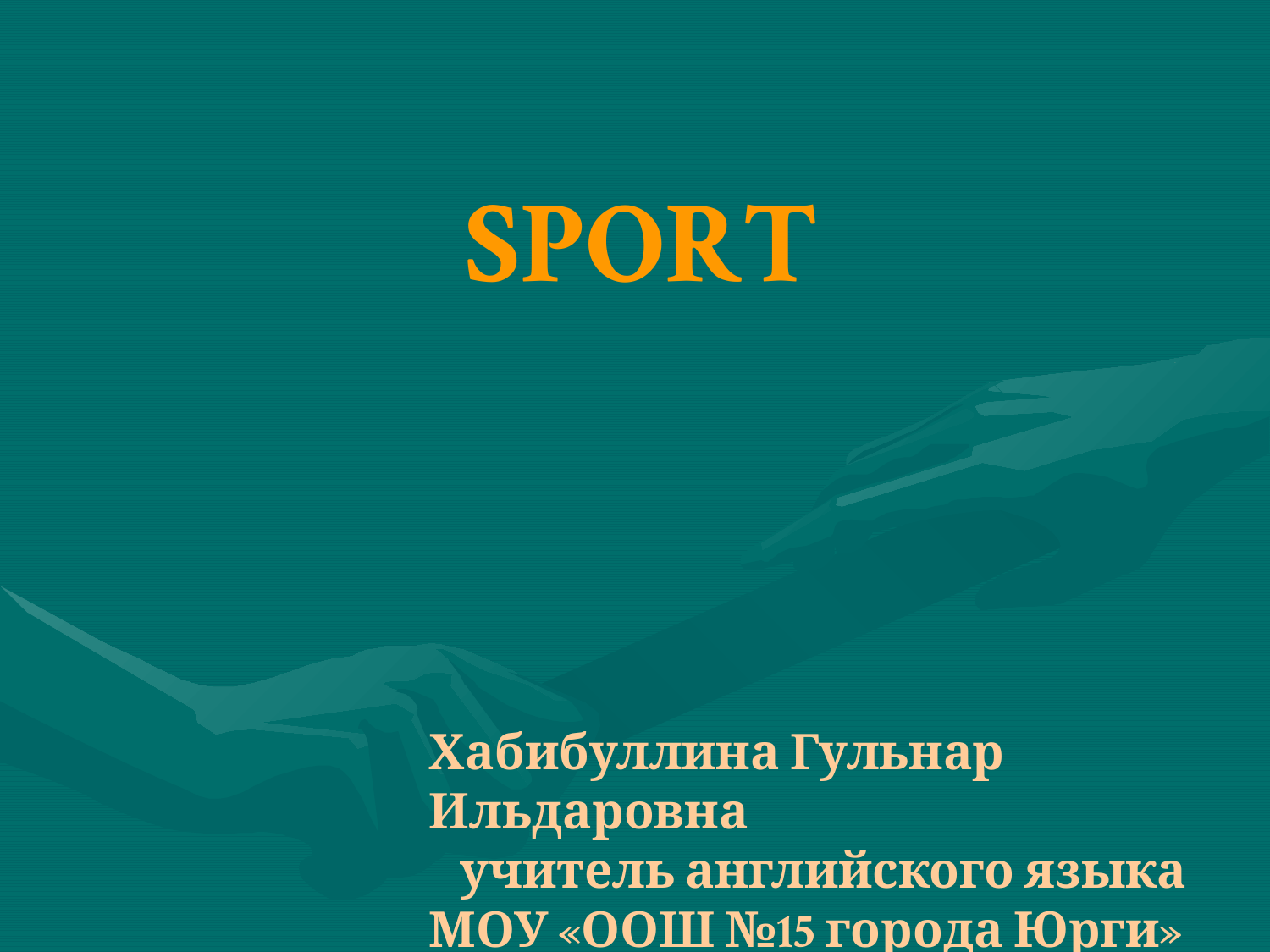

SPORT
Хабибуллина Гульнар Ильдаровна
учитель английского языка
МОУ «ООШ №15 города Юрги»